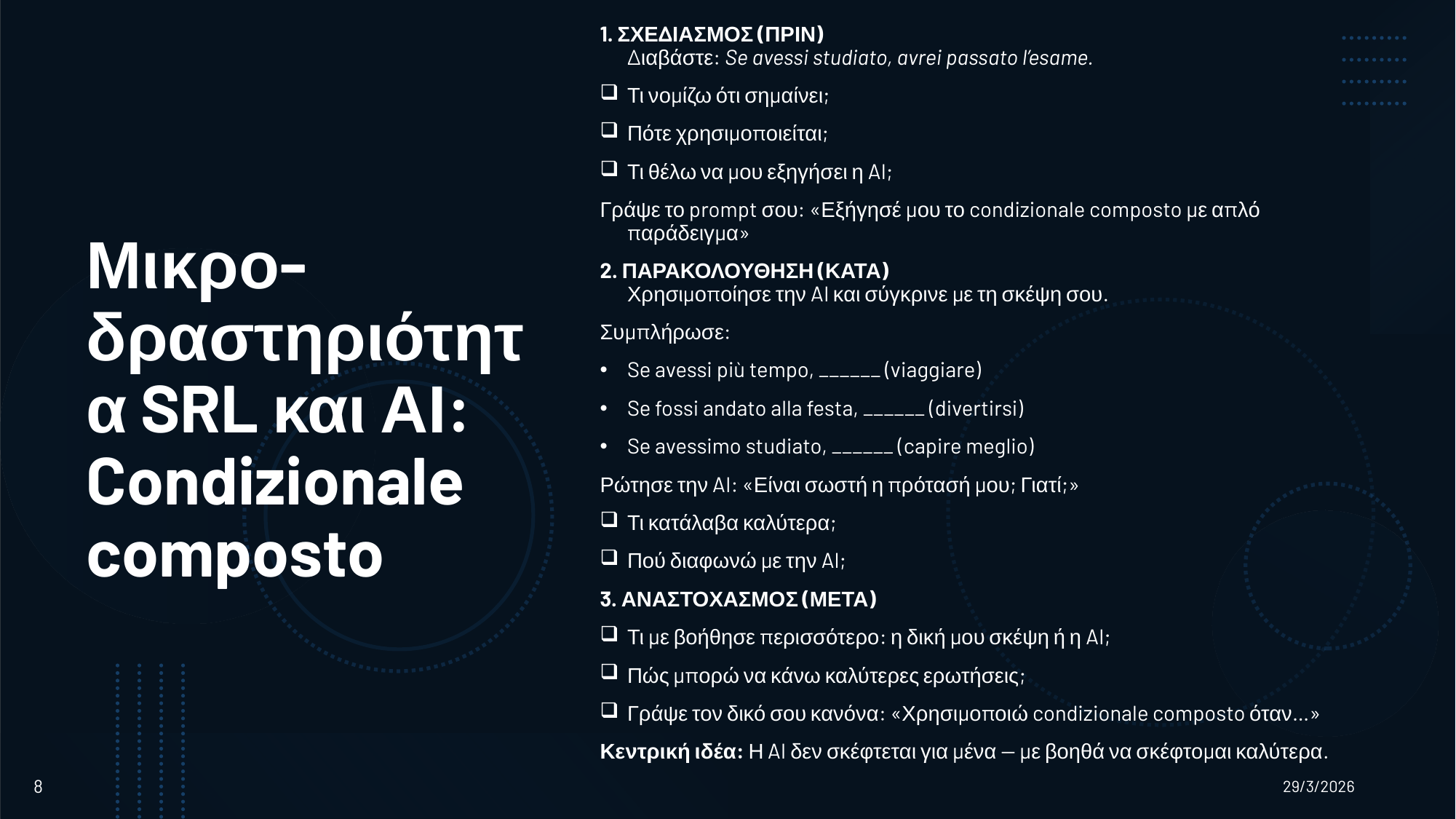

1. ΣΧΕΔΙΑΣΜΟΣ (ΠΡΙΝ)
Διαβάστε: Se avessi studiato, avrei passato l’esame.
Τι νομίζω ότι σημαίνει;
Πότε χρησιμοποιείται;
Τι θέλω να μου εξηγήσει η AI;
Γράψε το prompt σου: «Εξήγησέ μου το condizionale composto με απλό παράδειγμα»
2. ΠΑΡΑΚΟΛΟΥΘΗΣΗ (ΚΑΤΑ)
Χρησιμοποίησε την AI και σύγκρινε με τη σκέψη σου.
Συμπλήρωσε:
Se avessi più tempo, ______ (viaggiare)
Se fossi andato alla festa, ______ (divertirsi)
Se avessimo studiato, ______ (capire meglio)
Ρώτησε την AI: «Είναι σωστή η πρότασή μου; Γιατί;»
Τι κατάλαβα καλύτερα;
Πού διαφωνώ με την AI;
3. ΑΝΑΣΤΟΧΑΣΜΟΣ (ΜΕΤΑ)
Τι με βοήθησε περισσότερο: η δική μου σκέψη ή η AI;
Πώς μπορώ να κάνω καλύτερες ερωτήσεις;
Γράψε τον δικό σου κανόνα: «Χρησιμοποιώ condizionale composto όταν…»
Κεντρική ιδέα: Η AI δεν σκέφτεται για μένα — με βοηθά να σκέφτομαι καλύτερα.

# Μικρο-δραστηριότητα SRL και ΑΙ: Condizionale composto

29/3/2026
8